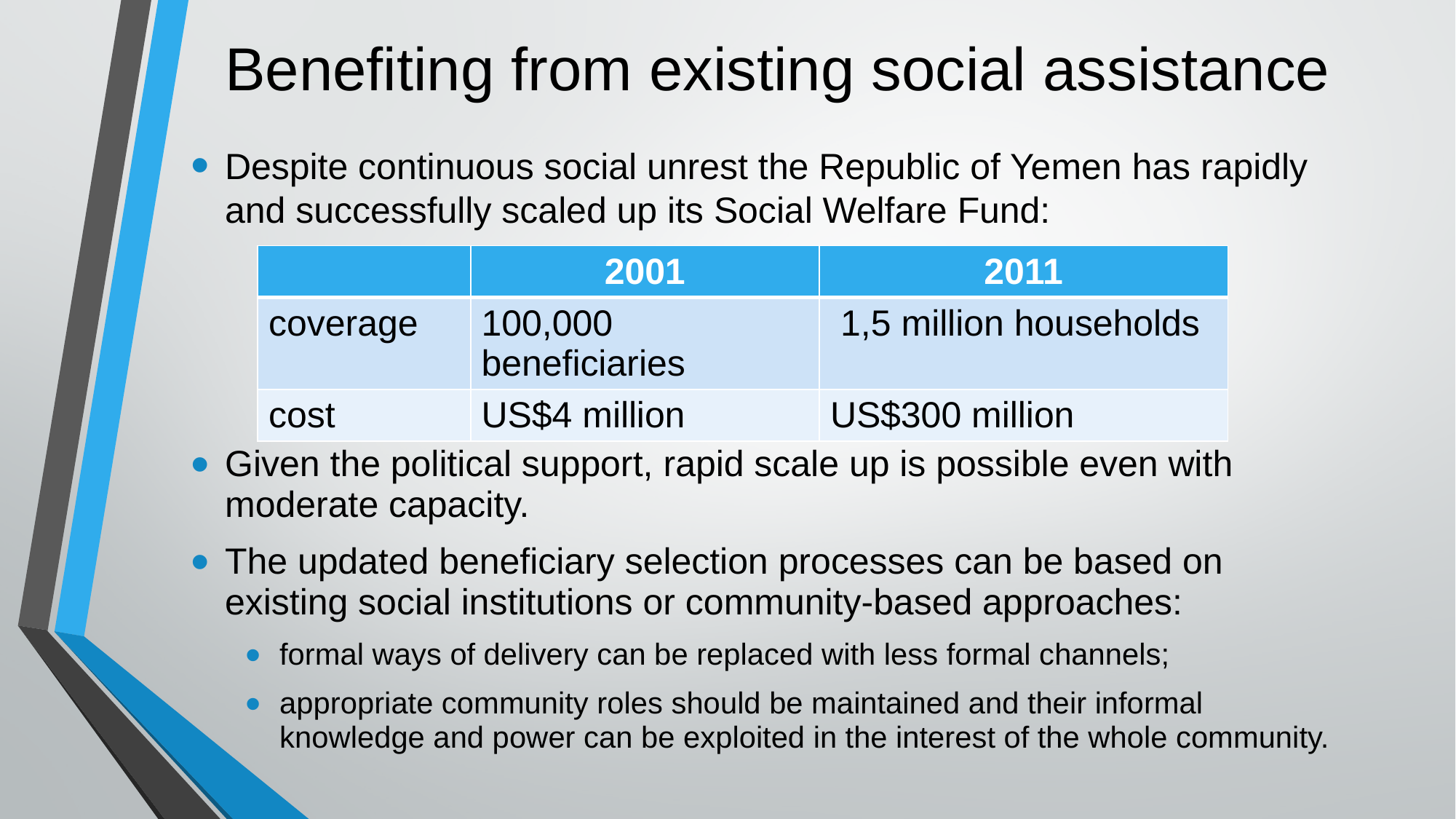

# Benefiting from existing social assistance
Despite continuous social unrest the Republic of Yemen has rapidly and successfully scaled up its Social Welfare Fund:

|  | 2001 | 2011 |
| --- | --- | --- |
| coverage | 100,000 beneficiaries | 1,5 million households |
| cost | US$4 million | US$300 million |
Given the political support, rapid scale up is possible even with moderate capacity.
The updated beneficiary selection processes can be based on existing social institutions or community-based approaches:
formal ways of delivery can be replaced with less formal channels;
appropriate community roles should be maintained and their informal knowledge and power can be exploited in the interest of the whole community.